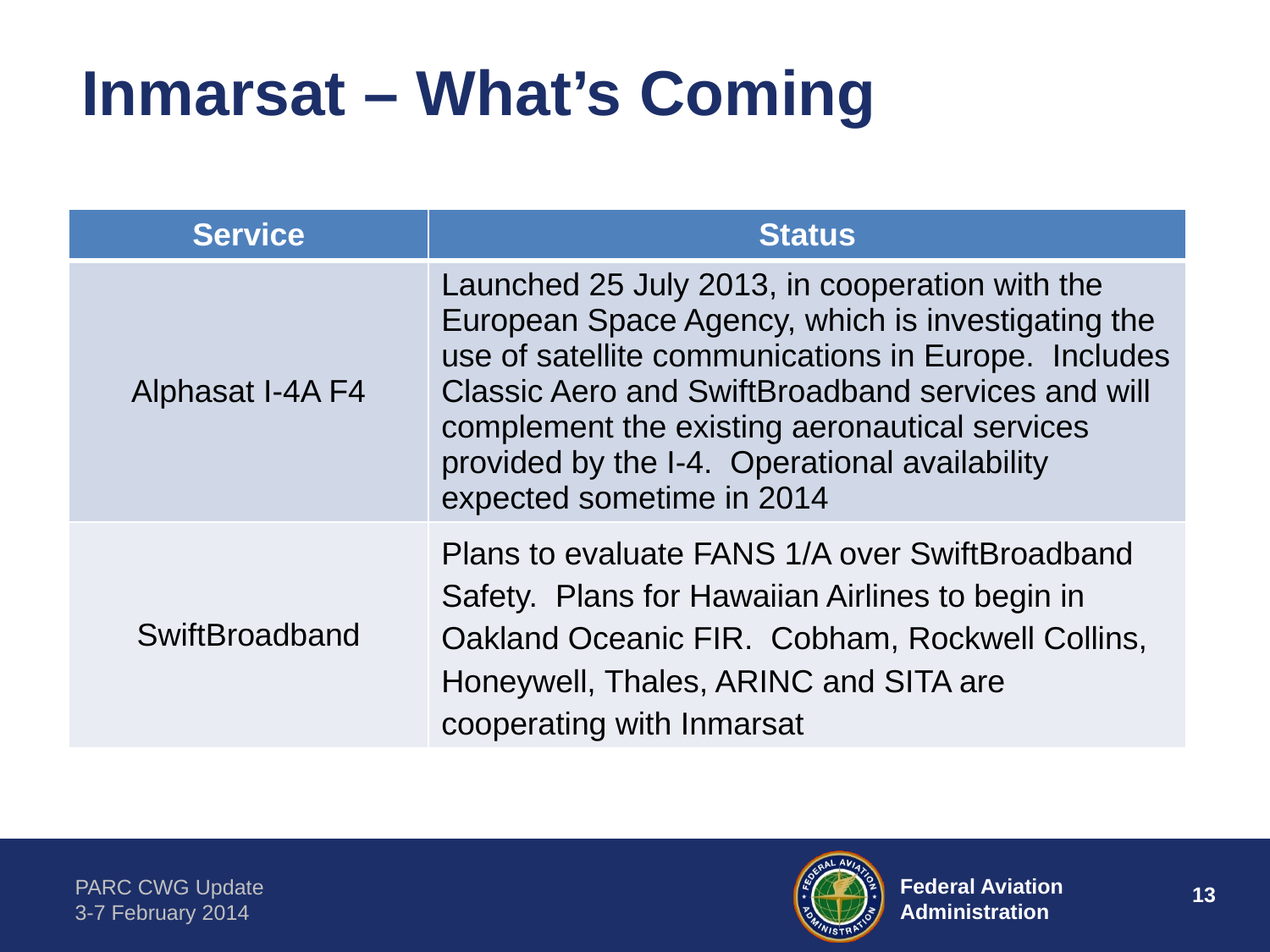

# Inmarsat – What’s Coming
| Service | Status |
| --- | --- |
| Alphasat I‑4A F4 | Launched 25 July 2013, in cooperation with the European Space Agency, which is investigating the use of satellite communications in Europe. Includes Classic Aero and SwiftBroadband services and will complement the existing aeronautical services provided by the I-4. Operational availability expected sometime in 2014 |
| SwiftBroadband | Plans to evaluate FANS 1/A over SwiftBroadband Safety. Plans for Hawaiian Airlines to begin in Oakland Oceanic FIR. Cobham, Rockwell Collins, Honeywell, Thales, ARINC and SITA are cooperating with Inmarsat |